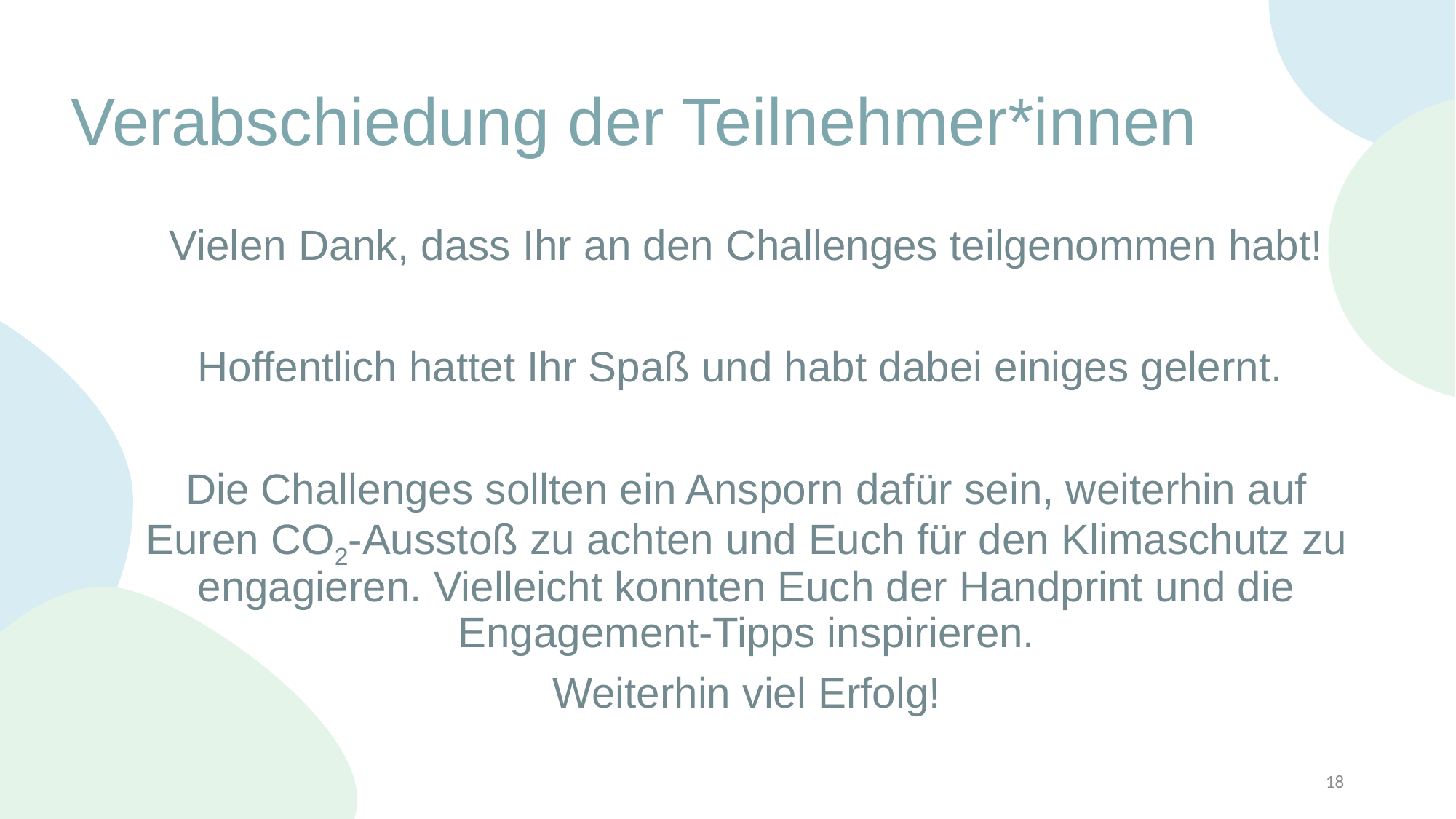

# Verabschiedung der Teilnehmer*innen

Vielen Dank, dass Ihr an den Challenges teilgenommen habt!

Hoffentlich hattet Ihr Spaß und habt dabei einiges gelernt.

Die Challenges sollten ein Ansporn dafür sein, weiterhin auf Euren CO2-Ausstoß zu achten und Euch für den Klimaschutz zu engagieren. Vielleicht konnten Euch der Handprint und die Engagement-Tipps inspirieren.
Weiterhin viel Erfolg!

18